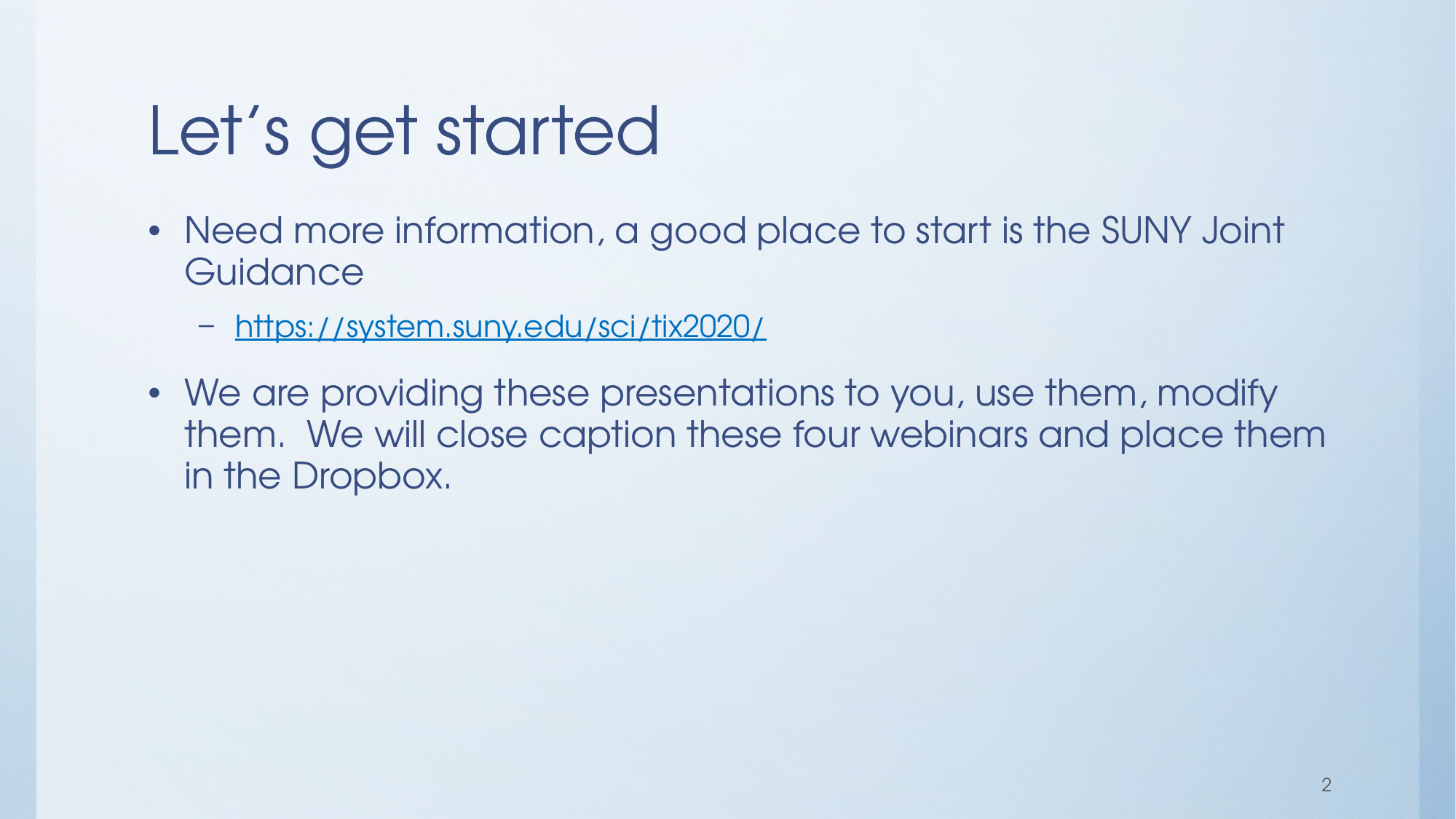

# Let’s get started
Need more information, a good place to start is the SUNY Joint Guidance
https://system.suny.edu/sci/tix2020/
We are providing these presentations to you, use them, modify them.  We will close caption these four webinars and place them in the Dropbox.
2